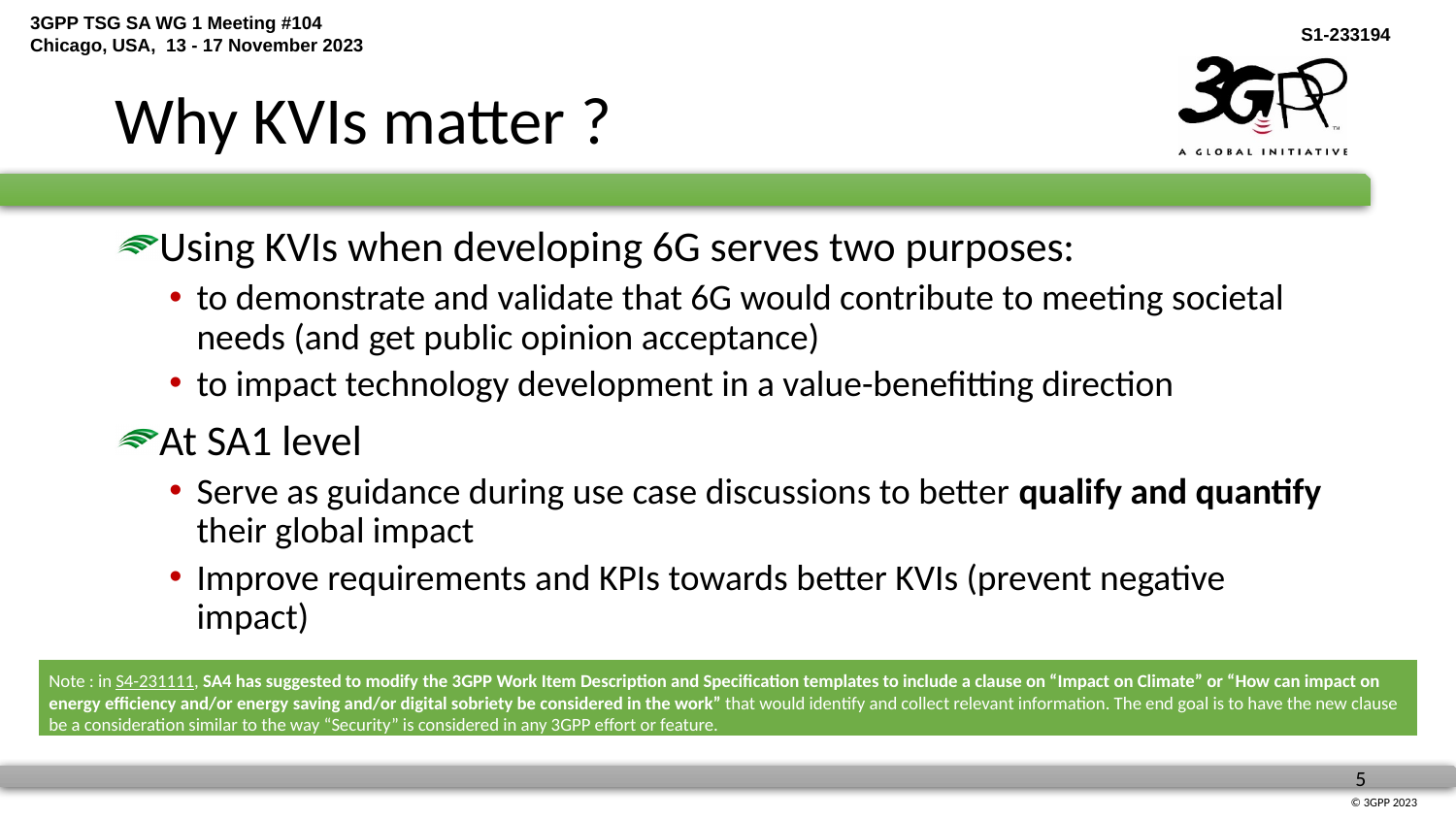

# Why KVIs matter ?
Using KVIs when developing 6G serves two purposes:
to demonstrate and validate that 6G would contribute to meeting societal needs (and get public opinion acceptance)
to impact technology development in a value-benefitting direction
At SA1 level
Serve as guidance during use case discussions to better qualify and quantify their global impact
Improve requirements and KPIs towards better KVIs (prevent negative impact)
Note : in S4-231111, SA4 has suggested to modify the 3GPP Work Item Description and Specification templates to include a clause on “Impact on Climate” or “How can impact on energy efficiency and/or energy saving and/or digital sobriety be considered in the work” that would identify and collect relevant information. The end goal is to have the new clause be a consideration similar to the way “Security” is considered in any 3GPP effort or feature.